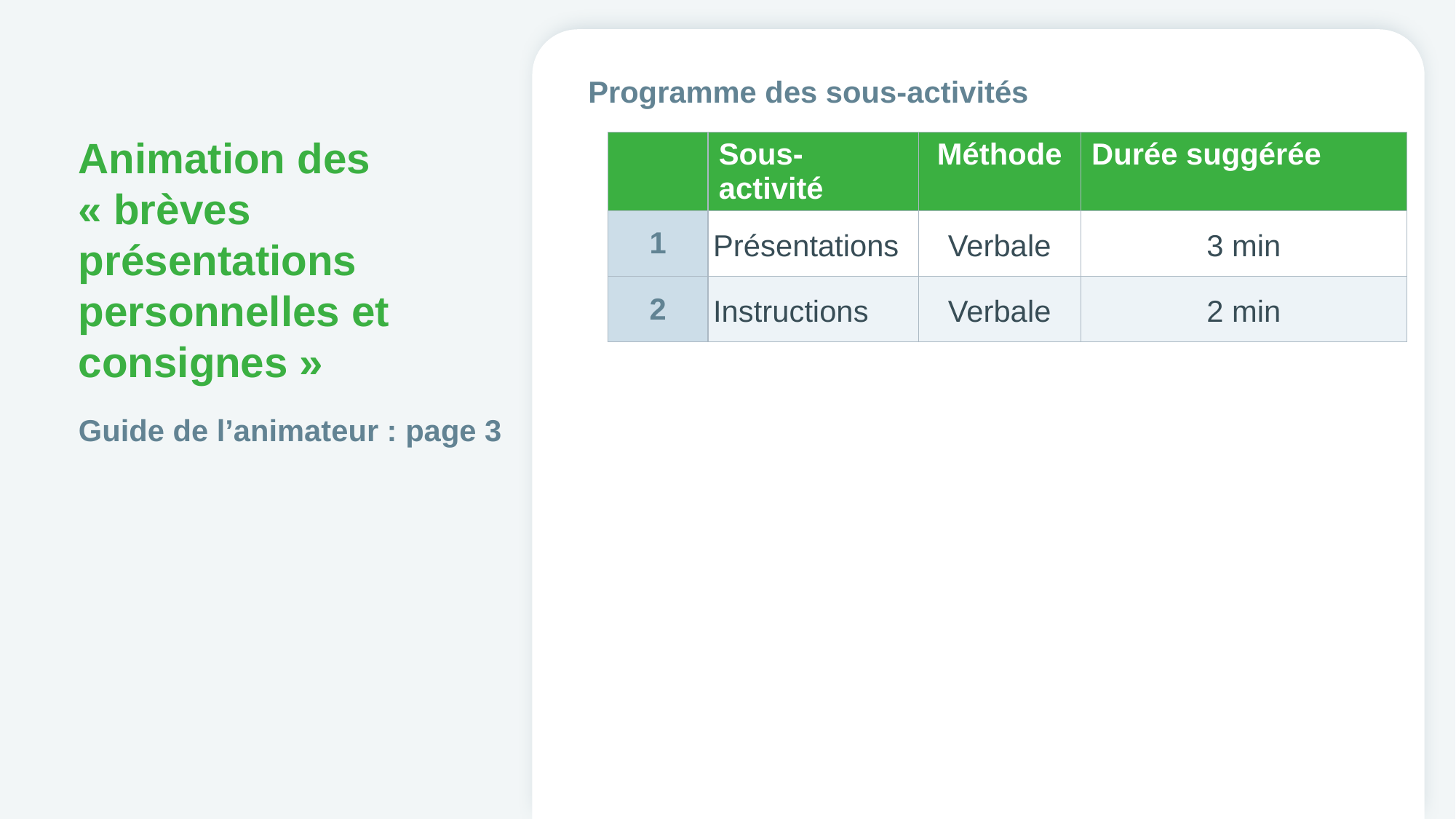

Programme des sous-activités
# Animation des « brèves présentations personnelles et consignes »
|  | Sous-activité | Méthode | Durée suggérée |
| --- | --- | --- | --- |
| 1 | Présentations | Verbale | 3 min |
| 2 | Instructions | Verbale | 2 min |
Guide de l’animateur : page 3